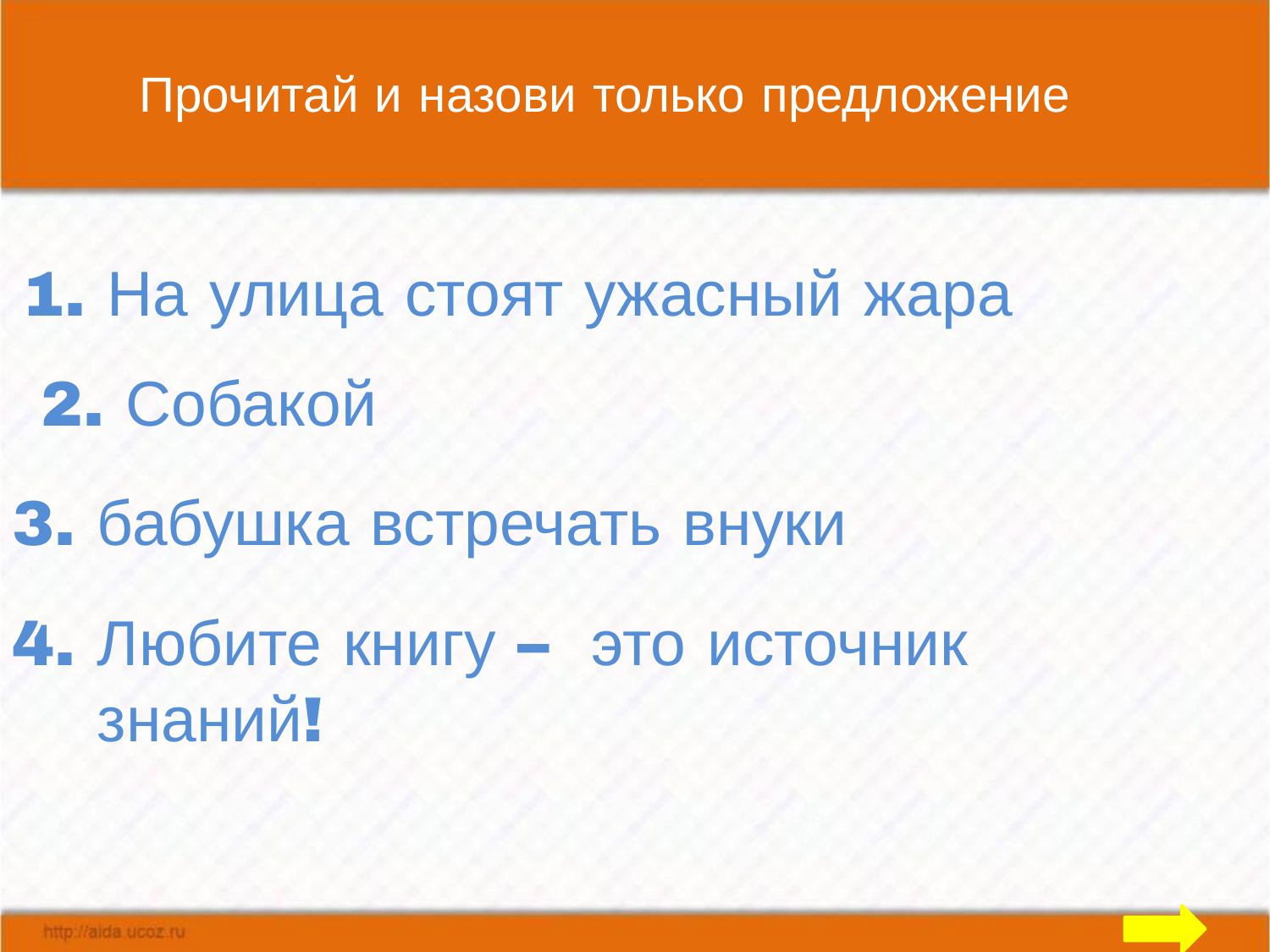

Прочитай и назови только предложение
1. На улица стоят ужасный жара
2. Собакой
3. бабушка встречать внуки
4. Любите книгу –  это источник
    знаний!